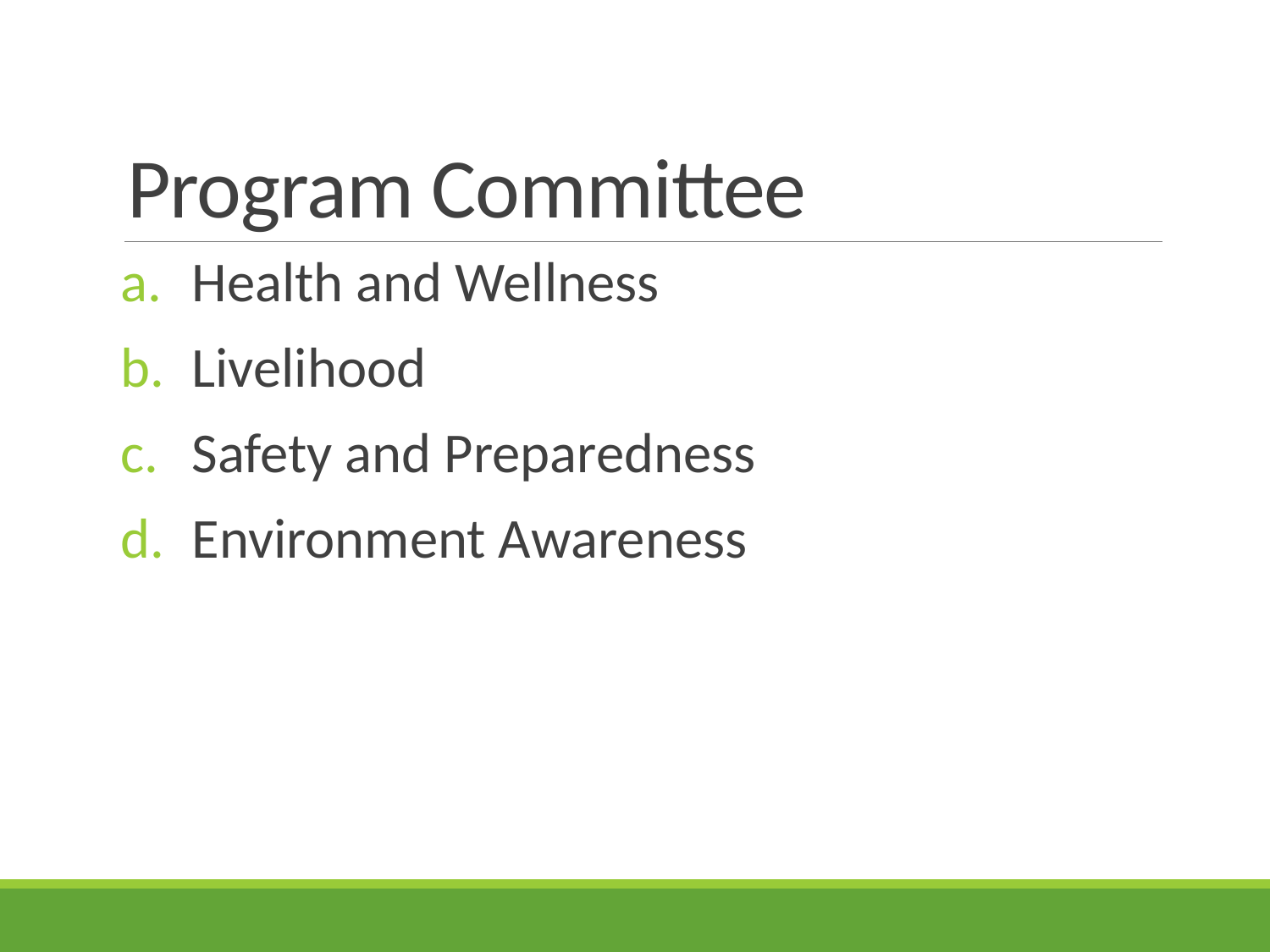

# Program Committee
Health and Wellness
Livelihood
Safety and Preparedness
Environment Awareness